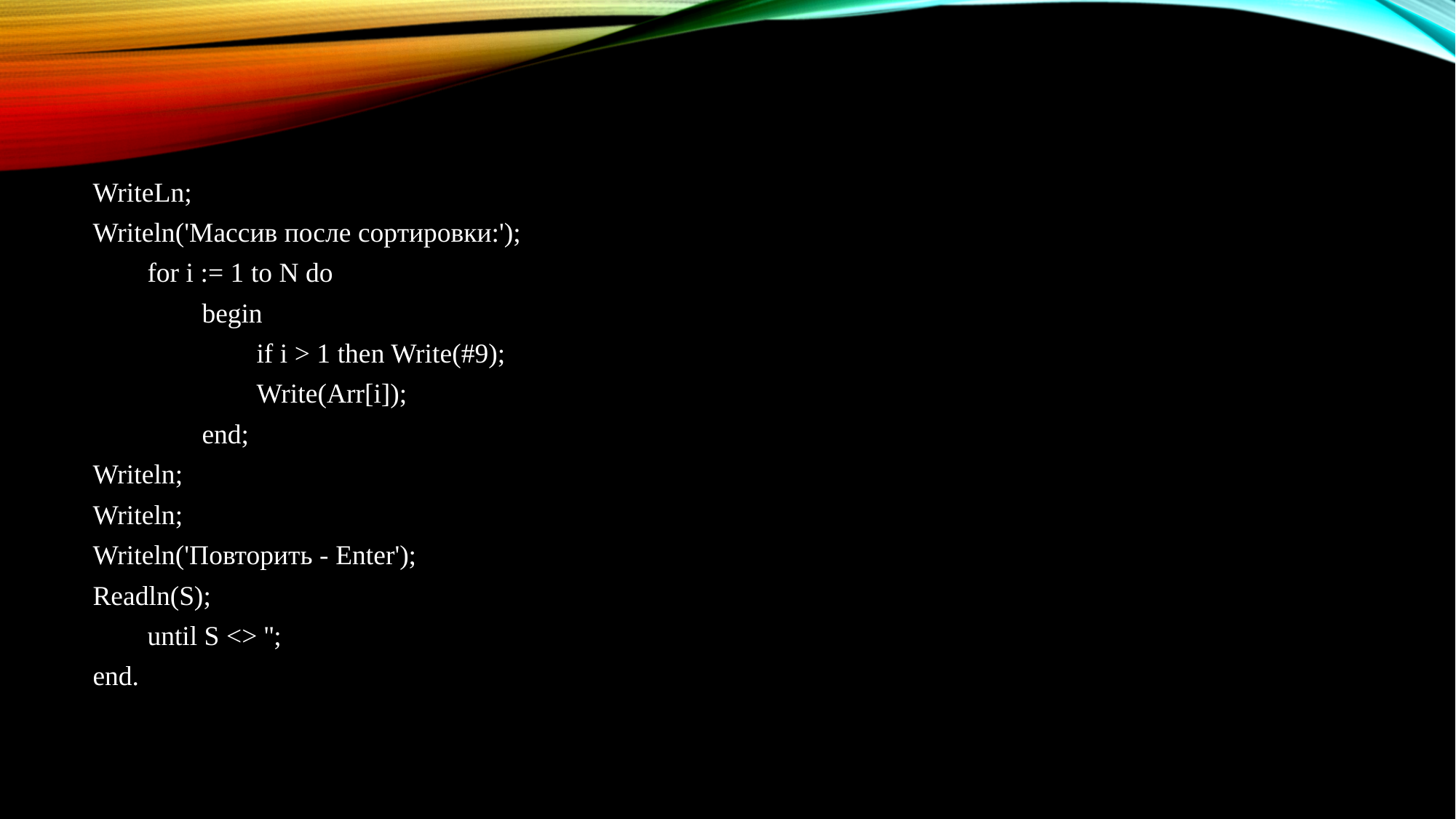

WriteLn;
Writeln('Массив после сортировки:');
for i := 1 to N do
begin
if i > 1 then Write(#9);
Write(Arr[i]);
end;
Writeln;
Writeln;
Writeln('Повторить - Enter');
Readln(S);
until S <> '';
end.